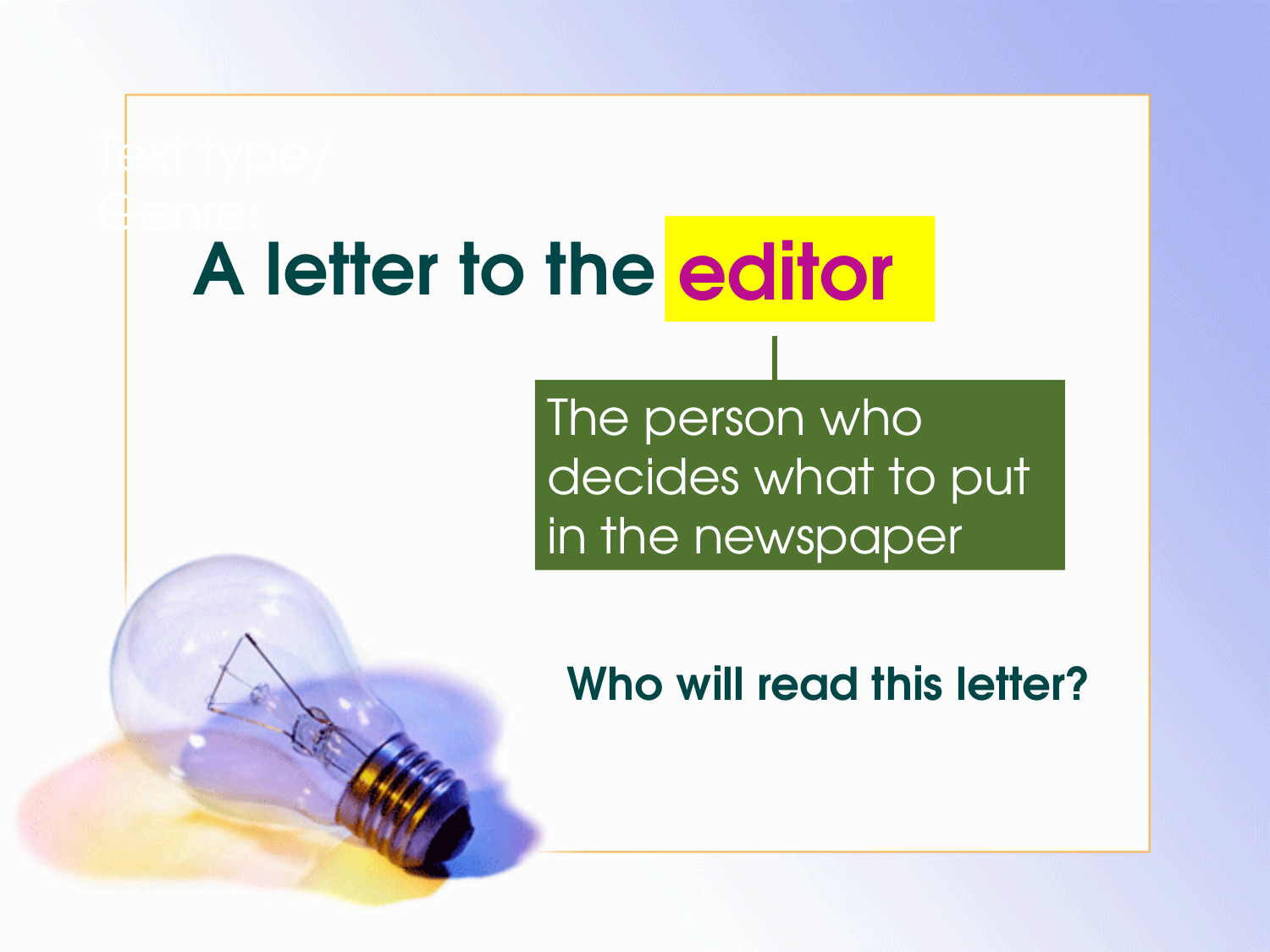

Text type/ Genre:

# A letter to the
editor
The person who decides what to put in the newspaper
Who will read this letter?